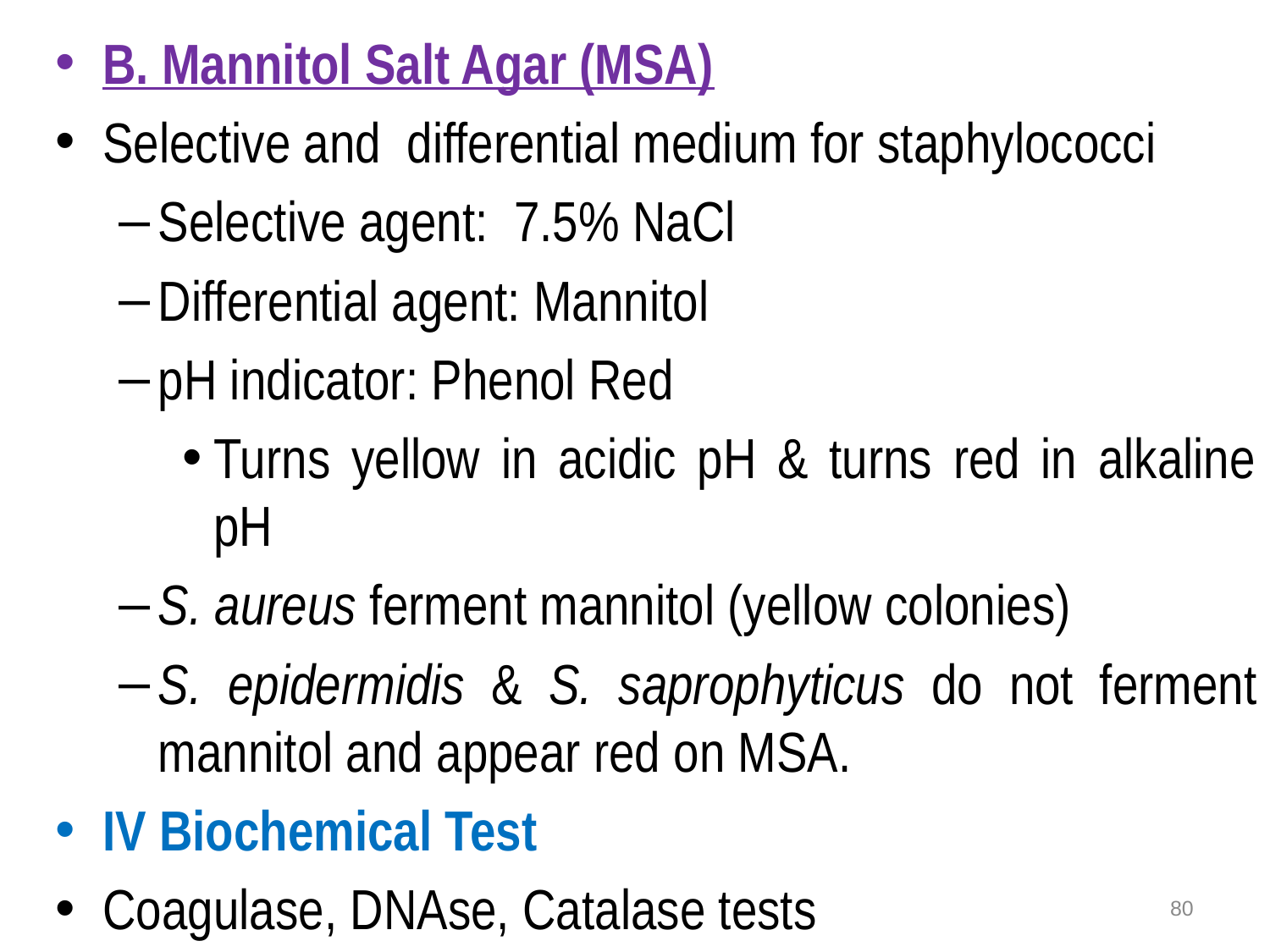

B. Mannitol Salt Agar (MSA)
Selective and  differential medium for staphylococci
Selective agent:  7.5% NaCl
Differential agent: Mannitol
pH indicator: Phenol Red
Turns yellow in acidic pH & turns red in alkaline pH
S. aureus ferment mannitol (yellow colonies)
S. epidermidis & S. saprophyticus do not ferment mannitol and appear red on MSA.
IV Biochemical Test
Coagulase, DNAse, Catalase tests

80